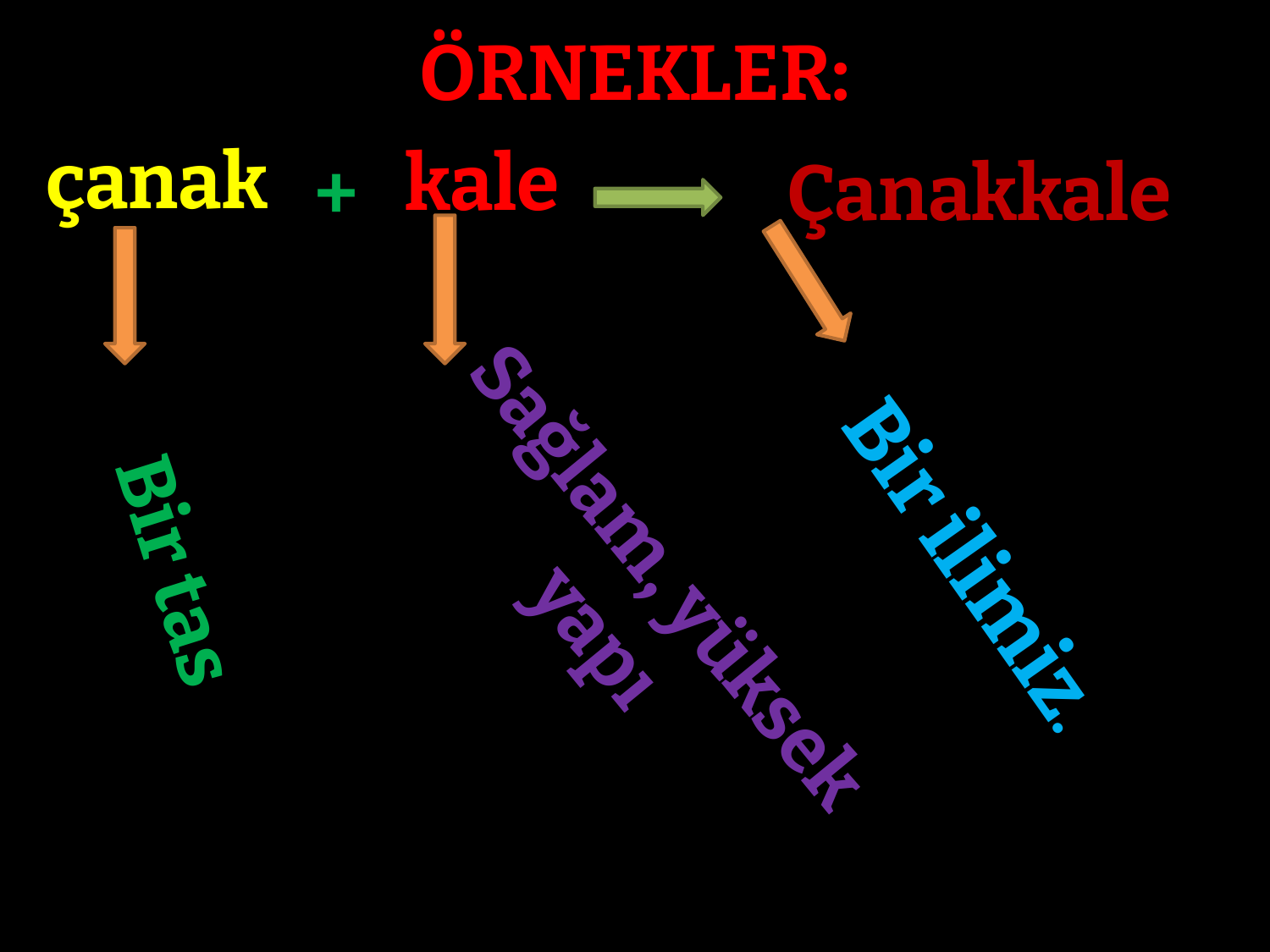

ÖRNEKLER:
çanak
kale
+
Çanakkale

#
Sağlam, yüksek yapı
Bir ilimiz.
Bir tas